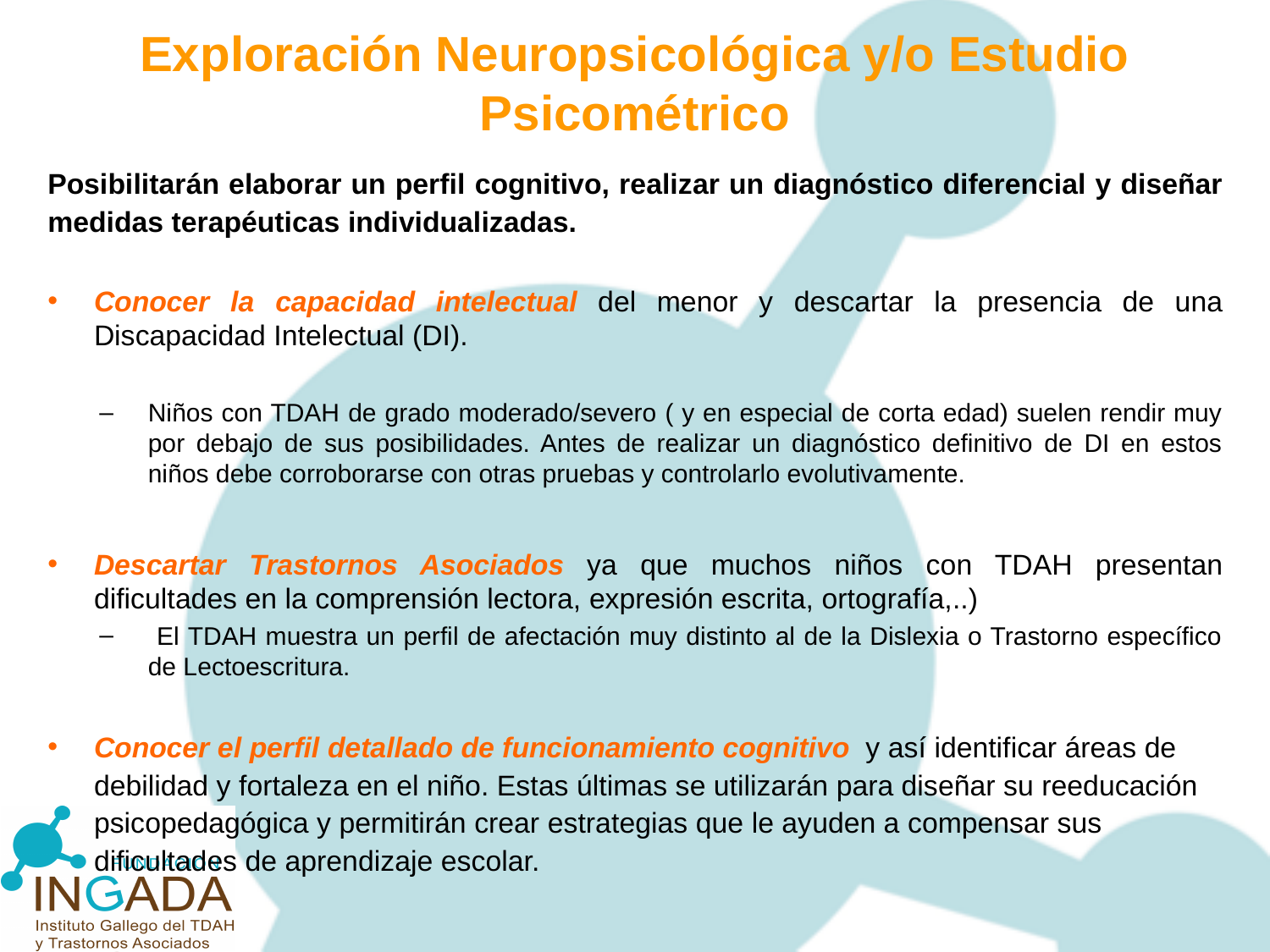

Exploración Neuropsicológica y/o Estudio Psicométrico

Posibilitarán elaborar un perfil cognitivo, realizar un diagnóstico diferencial y diseñar medidas terapéuticas individualizadas.

Conocer la capacidad intelectual del menor y descartar la presencia de una Discapacidad Intelectual (DI).

Niños con TDAH de grado moderado/severo ( y en especial de corta edad) suelen rendir muy por debajo de sus posibilidades. Antes de realizar un diagnóstico definitivo de DI en estos niños debe corroborarse con otras pruebas y controlarlo evolutivamente.

Descartar Trastornos Asociados ya que muchos niños con TDAH presentan dificultades en la comprensión lectora, expresión escrita, ortografía,..)
 El TDAH muestra un perfil de afectación muy distinto al de la Dislexia o Trastorno específico de Lectoescritura.

Conocer el perfil detallado de funcionamiento cognitivo  y así identificar áreas de debilidad y fortaleza en el niño. Estas últimas se utilizarán para diseñar su reeducación psicopedagógica y permitirán crear estrategias que le ayuden a compensar sus dificultades de aprendizaje escolar.